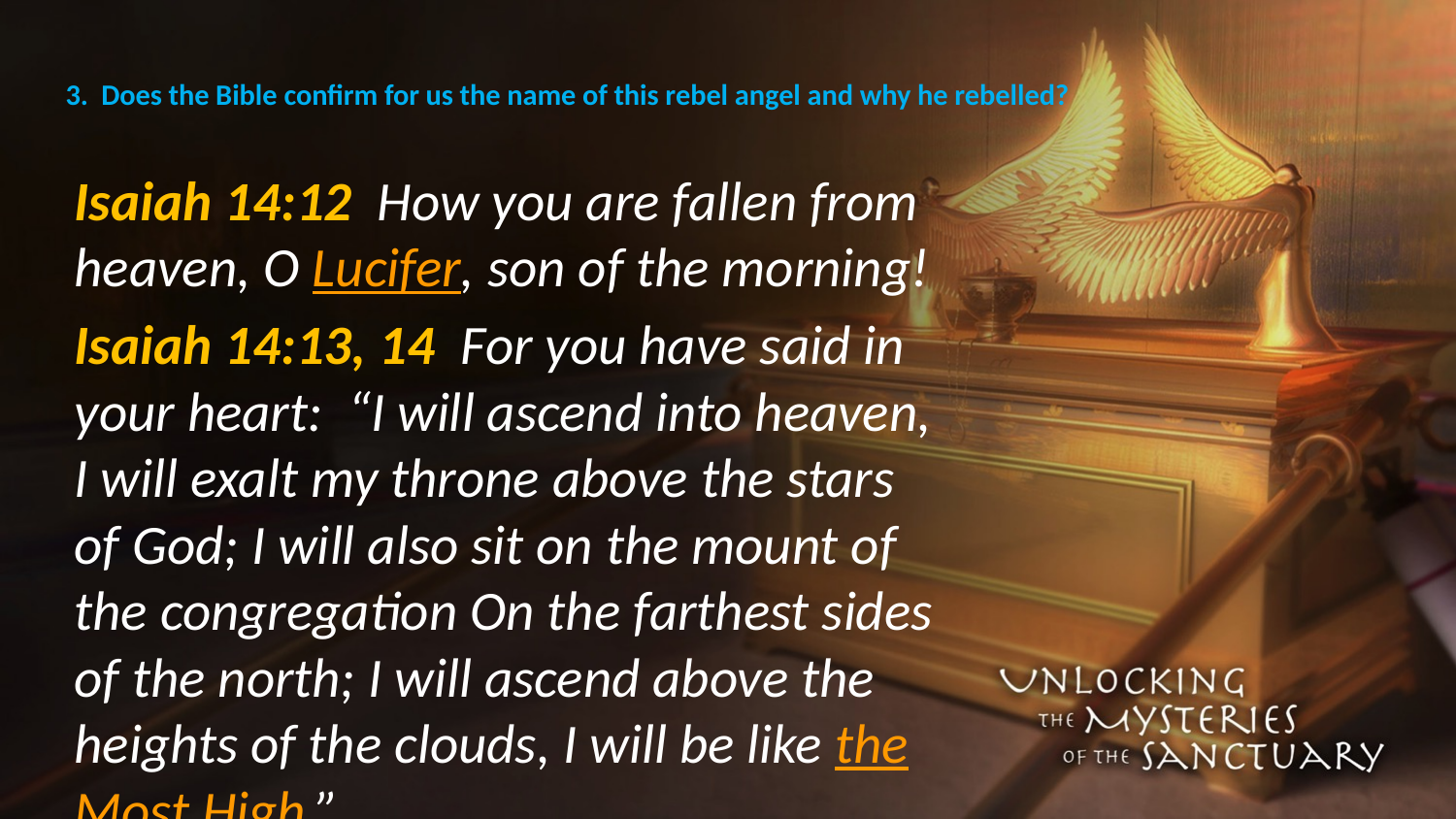

# 3.  Does the Bible confirm for us the name of this rebel angel and why he rebelled?
Isaiah 14:12  How you are fallen from heaven, O Lucifer, son of the morning!
Isaiah 14:13, 14  For you have said in your heart:  “I will ascend into heaven, I will exalt my throne above the stars of God; I will also sit on the mount of the congregation On the farthest sides of the north; I will ascend above the heights of the clouds, I will be like the Most High.”